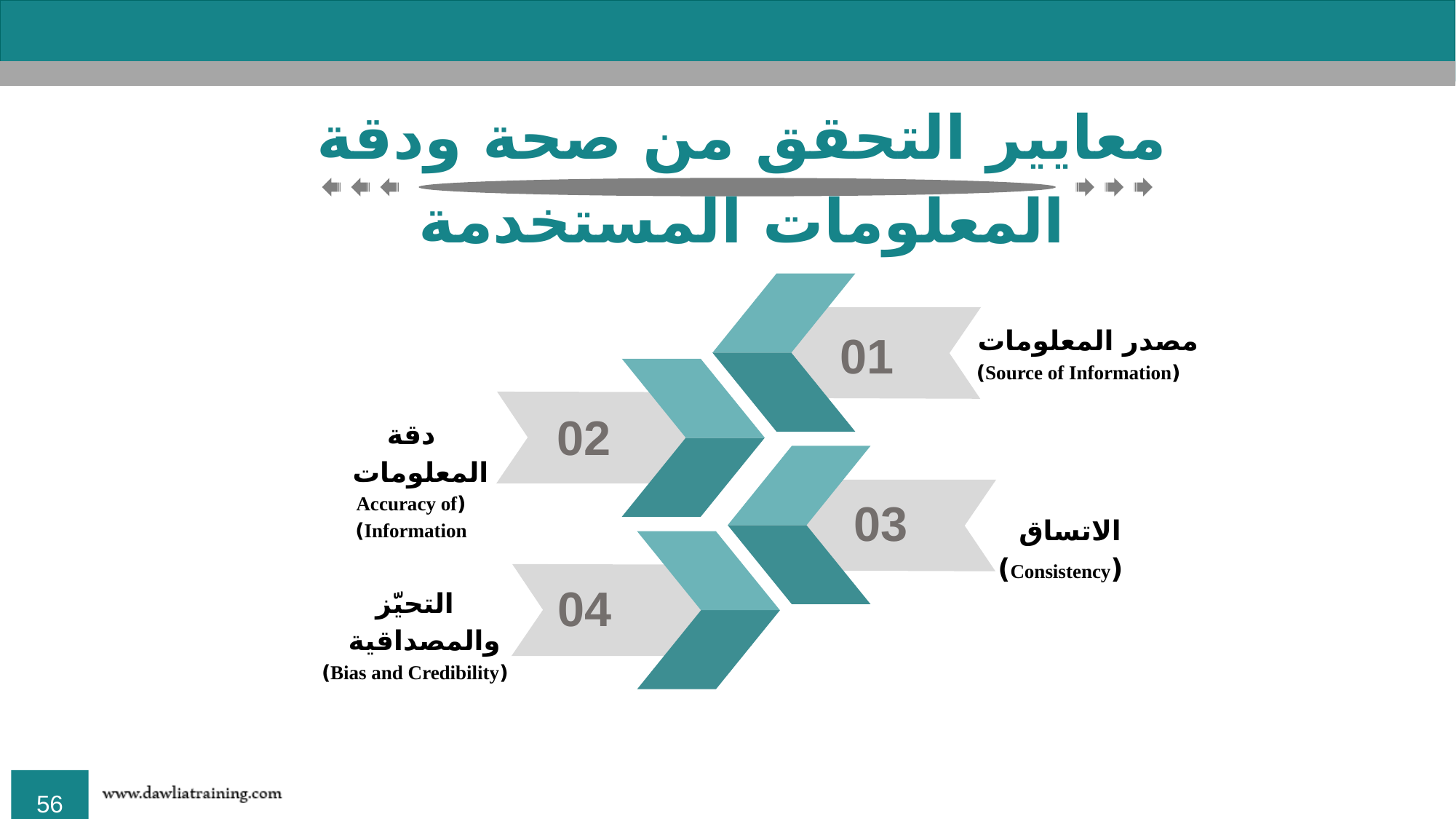

معايير التحقق من صحة ودقة المعلومات المستخدمة

01

مصدر المعلومات
(Source of Information)

02

دقة المعلومات
(Accuracy of Information)

03

الاتساق
(Consistency)

04

التحيّز والمصداقية
(Bias and Credibility)